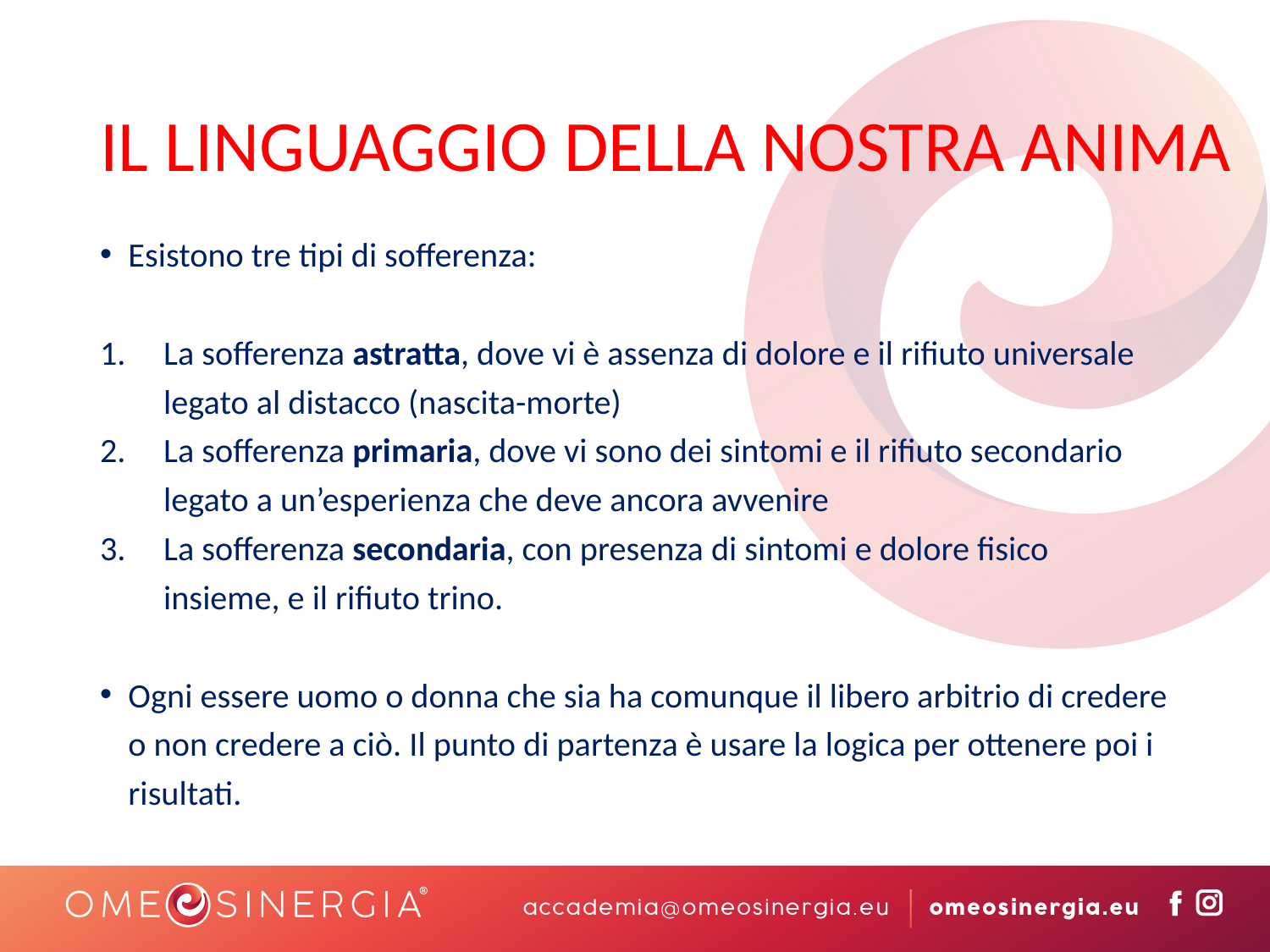

# IL LINGUAGGIO DELLA NOSTRA ANIMA
Esistono tre tipi di sofferenza:

La sofferenza astratta, dove vi è assenza di dolore e il rifiuto universale legato al distacco (nascita-morte)
La sofferenza primaria, dove vi sono dei sintomi e il rifiuto secondario legato a un’esperienza che deve ancora avvenire
La sofferenza secondaria, con presenza di sintomi e dolore fisico insieme, e il rifiuto trino.

Ogni essere uomo o donna che sia ha comunque il libero arbitrio di credere o non credere a ciò. Il punto di partenza è usare la logica per ottenere poi i risultati.